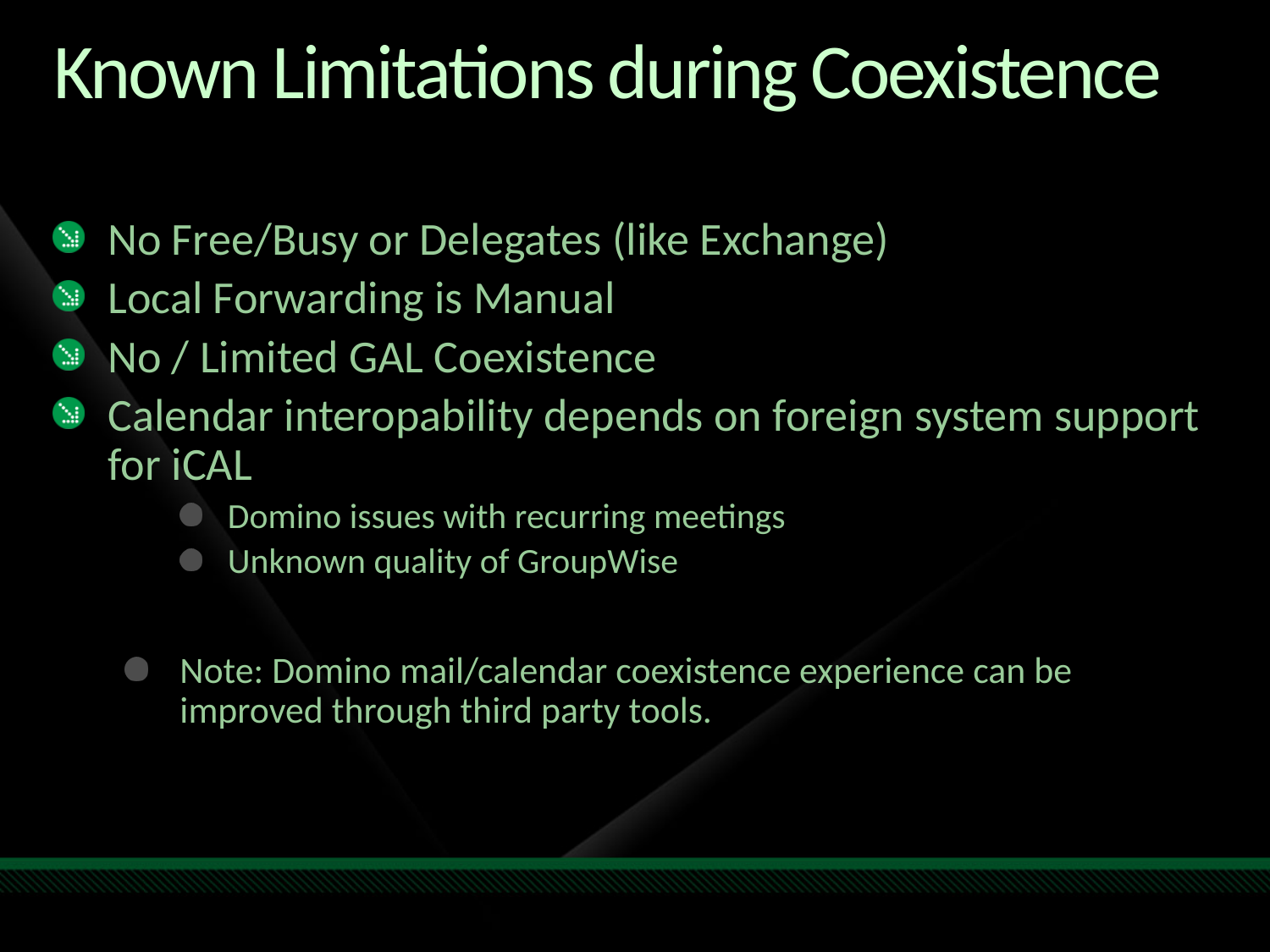

# Known Limitations during Coexistence
No Free/Busy or Delegates (like Exchange)
Local Forwarding is Manual
No / Limited GAL Coexistence
Calendar interopability depends on foreign system support for iCAL
Domino issues with recurring meetings
Unknown quality of GroupWise

Note: Domino mail/calendar coexistence experience can be improved through third party tools.